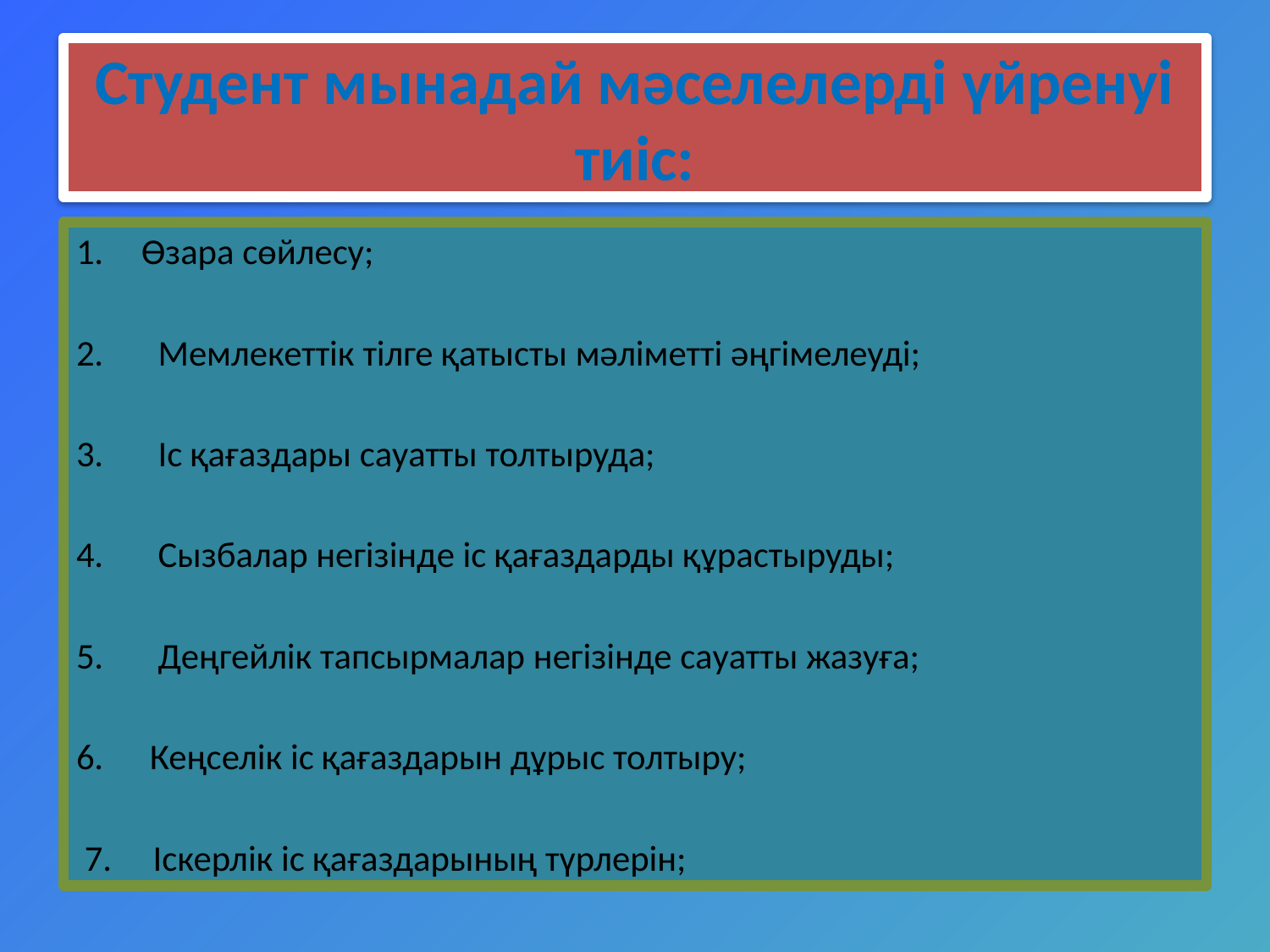

# Студент мынадай мәселелерді үйренуі тиіс:
Өзара сөйлесу;

  Мемлекеттік тілге қатысты мәліметті әңгімелеуді;

  Іс қағаздары сауатты толтыруда;

  Сызбалар негізінде іс қағаздарды құрастыруды;

  Деңгейлік тапсырмалар негізінде сауатты жазуға;

 Кеңселік іс қағаздарын дұрыс толтыру;

 7.     Іскерлік іс қағаздарының түрлерін;